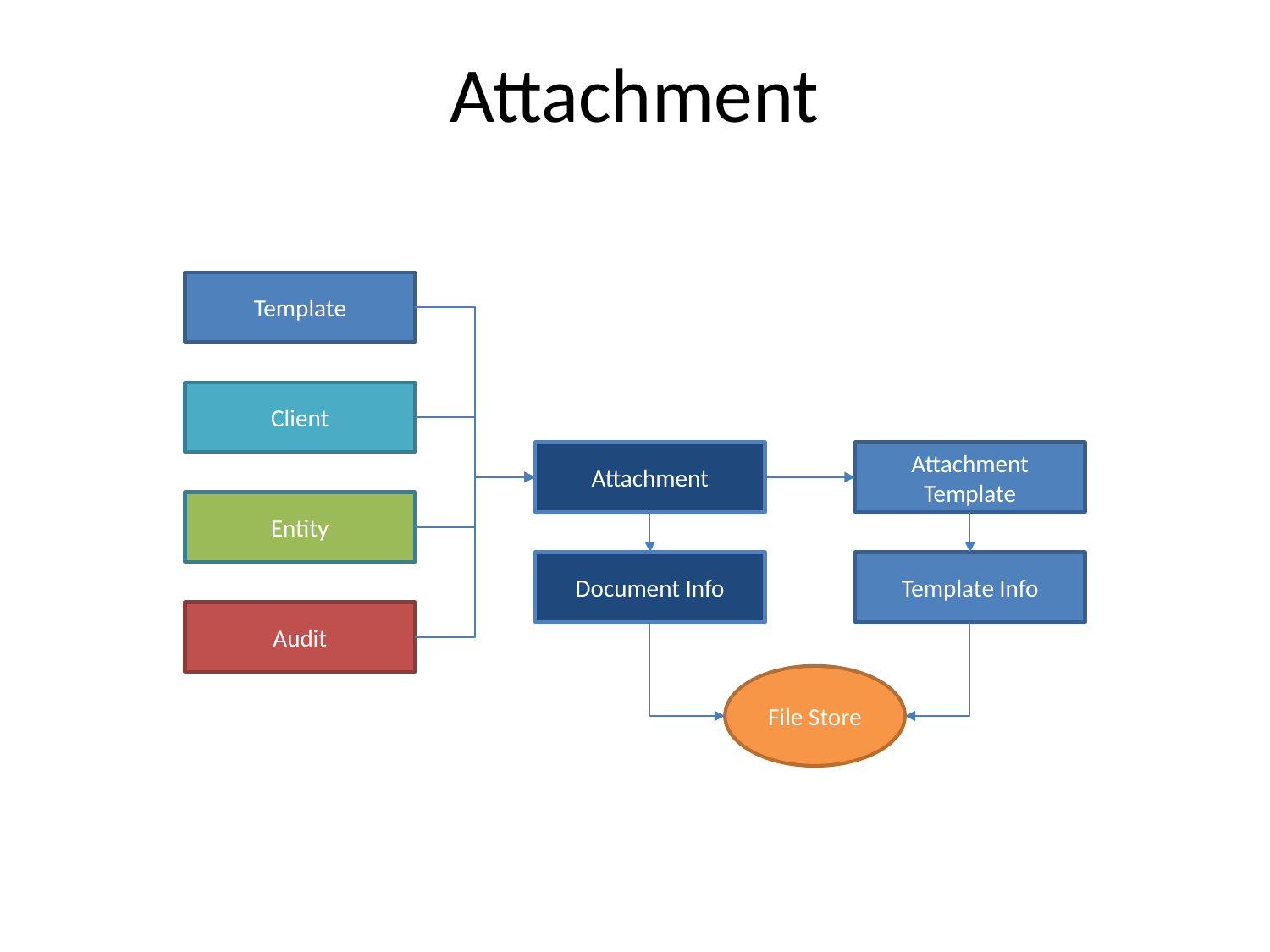

# Attachment
Template
Client
Attachment
Attachment Template
Entity
Document Info
Template Info
Audit
File Store